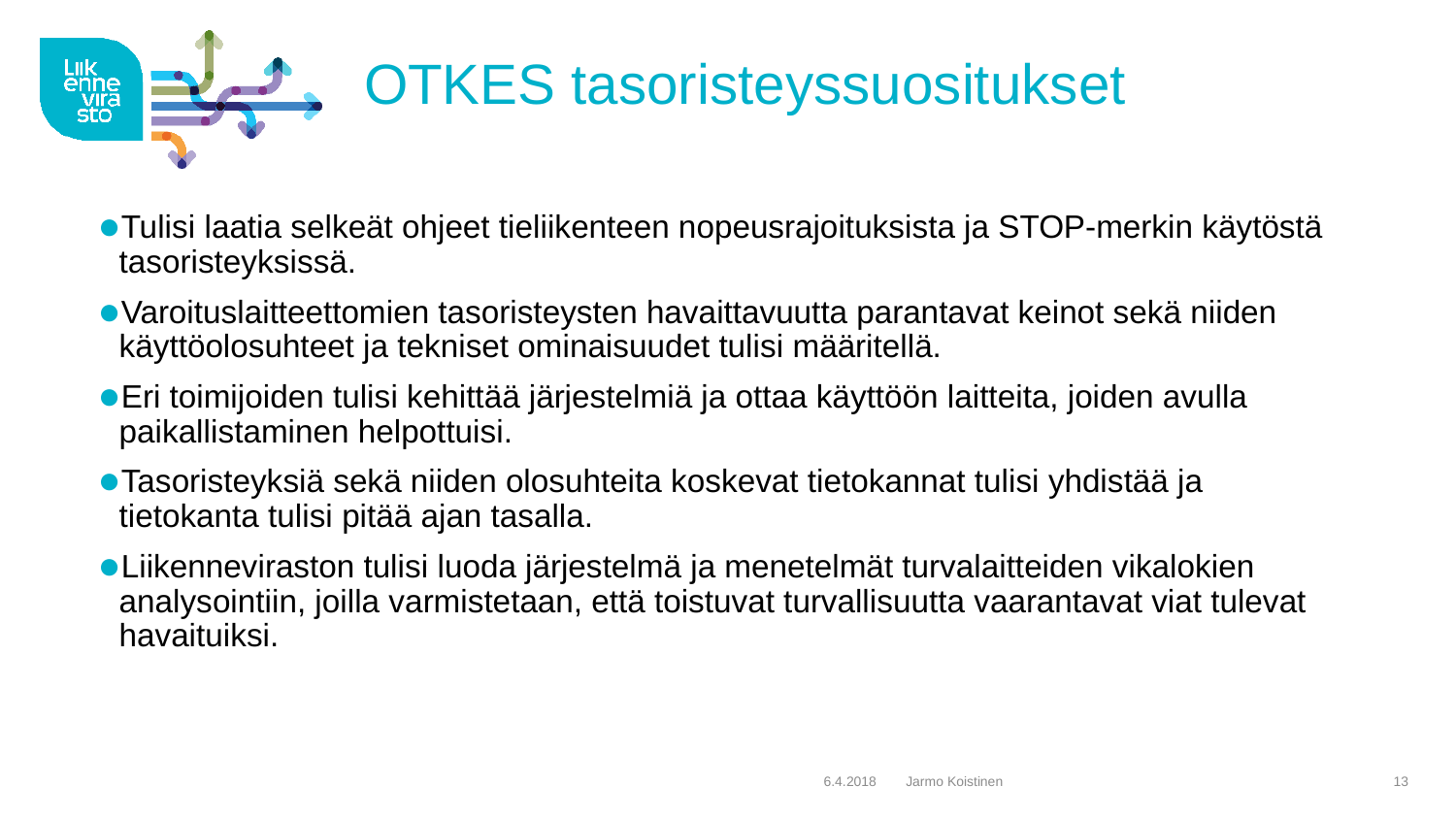

# OTKES tasoristeyssuositukset
Tulisi laatia selkeät ohjeet tieliikenteen nopeusrajoituksista ja STOP-merkin käytöstä tasoristeyksissä.
Varoituslaitteettomien tasoristeysten havaittavuutta parantavat keinot sekä niiden käyttöolosuhteet ja tekniset ominaisuudet tulisi määritellä.
Eri toimijoiden tulisi kehittää järjestelmiä ja ottaa käyttöön laitteita, joiden avulla paikallistaminen helpottuisi.
Tasoristeyksiä sekä niiden olosuhteita koskevat tietokannat tulisi yhdistää ja tietokanta tulisi pitää ajan tasalla.
Liikenneviraston tulisi luoda järjestelmä ja menetelmät turvalaitteiden vikalokien analysointiin, joilla varmistetaan, että toistuvat turvallisuutta vaarantavat viat tulevat havaituiksi.
6.4.2018
Jarmo Koistinen
13